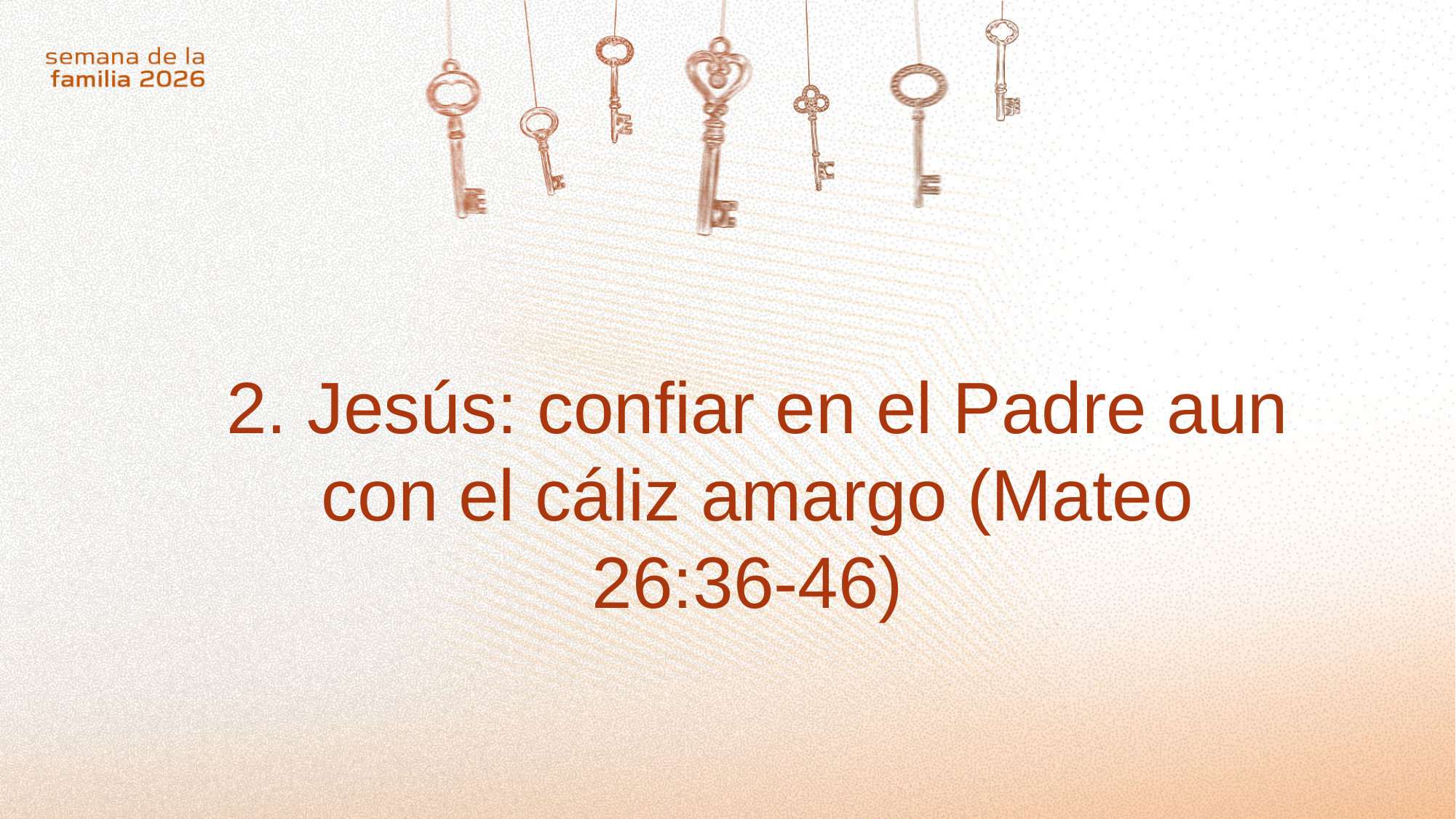

2. Jesús: confiar en el Padre aun con el cáliz amargo (Mateo 26:36-46)